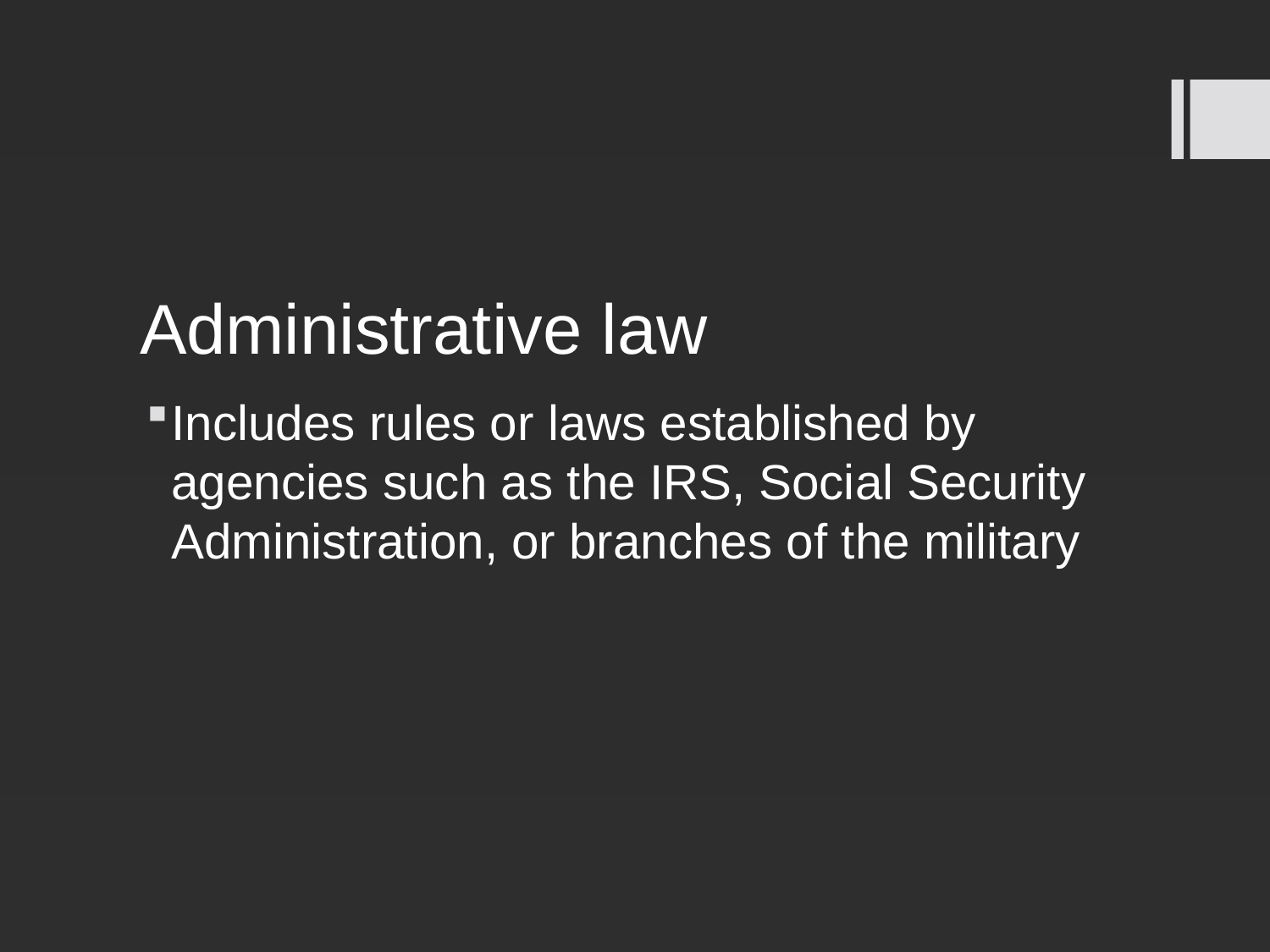

# Administrative law
Includes rules or laws established by agencies such as the IRS, Social Security Administration, or branches of the military